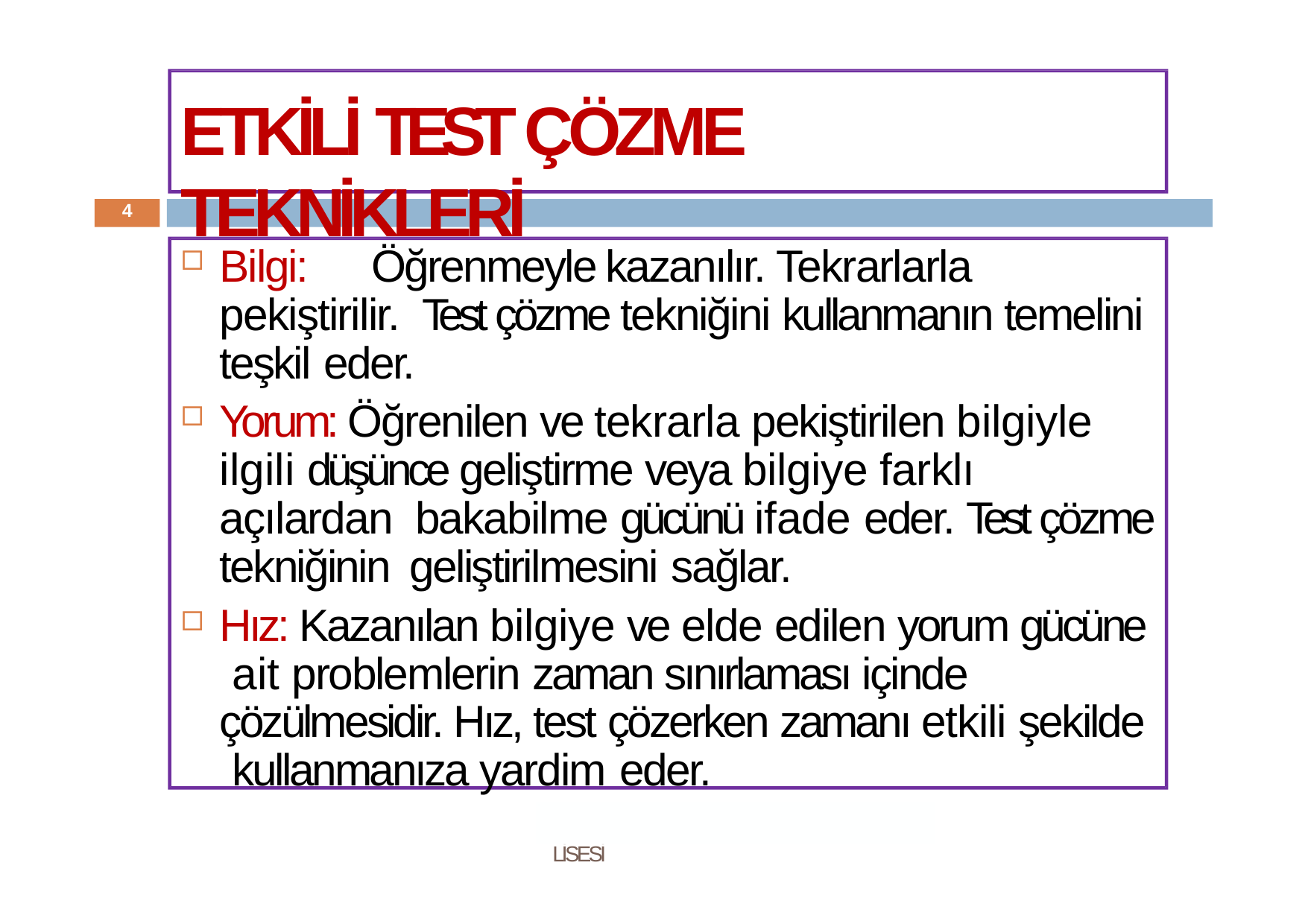

# ETKİLİ TEST ÇÖZME TEKNİKLERİ
4

Bilgi:	Öğrenmeyle kazanılır. Tekrarlarla pekiştirilir.  Test çözme tekniğini kullanmanın temelini teşkil eder.
Yorum: Öğrenilen ve tekrarla pekiştirilen bilgiyle  ilgili düşünce geliştirme veya bilgiye farklı açılardan  bakabilme gücünü ifade eder. Test çözme tekniğinin  geliştirilmesini sağlar.
Hız: Kazanılan bilgiye ve elde edilen yorum gücüne  ait problemlerin zaman sınırlaması içinde  çözülmesidir. Hız, test çözerken zamanı etkili şekilde  kullanmanıza yardim eder.

KOCASİNAN ANADOLU LİSESİ